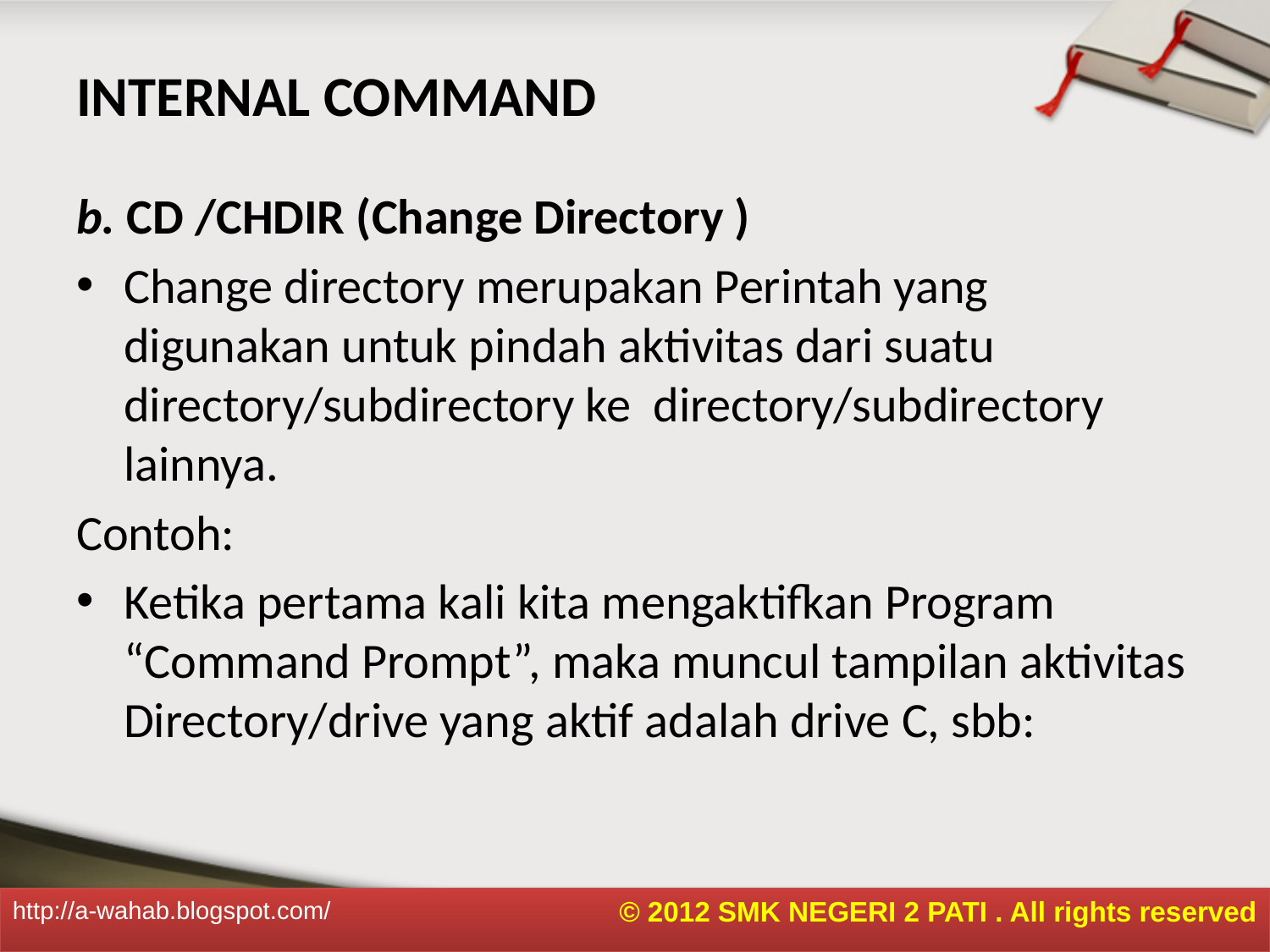

# INTERNAL COMMAND
b. CD /CHDIR (Change Directory )
Change directory merupakan Perintah yang  digunakan untuk pindah aktivitas dari suatu directory/subdirectory ke  directory/subdirectory lainnya.
Contoh:
Ketika pertama kali kita mengaktifkan Program “Command Prompt”, maka muncul tampilan aktivitas Directory/drive yang aktif adalah drive C, sbb:

© 2012 SMK NEGERI 2 PATI . All rights reserved

http://a-wahab.blogspot.com/